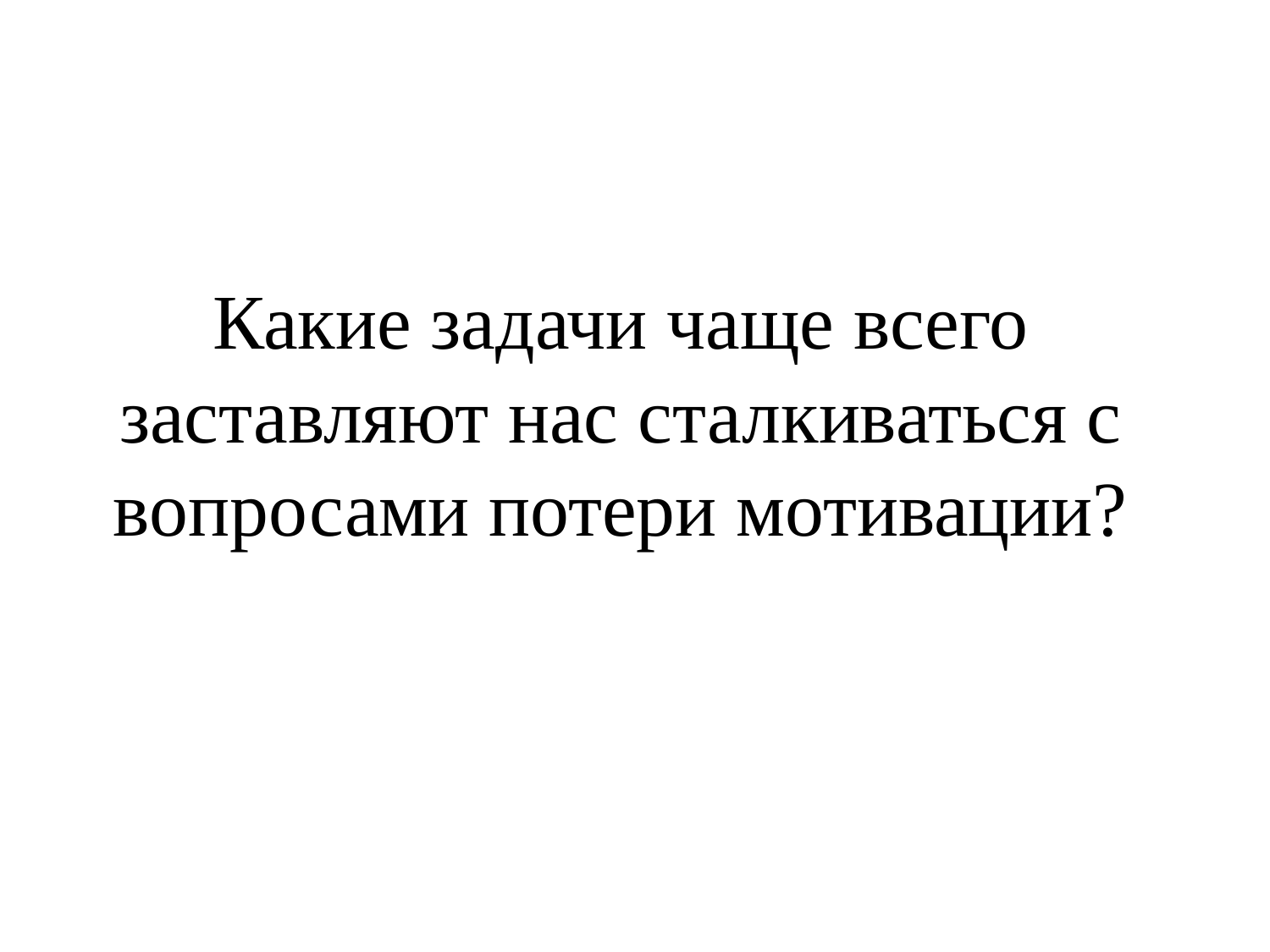

# Какие задачи чаще всего заставляют нас сталкиваться с вопросами потери мотивации?